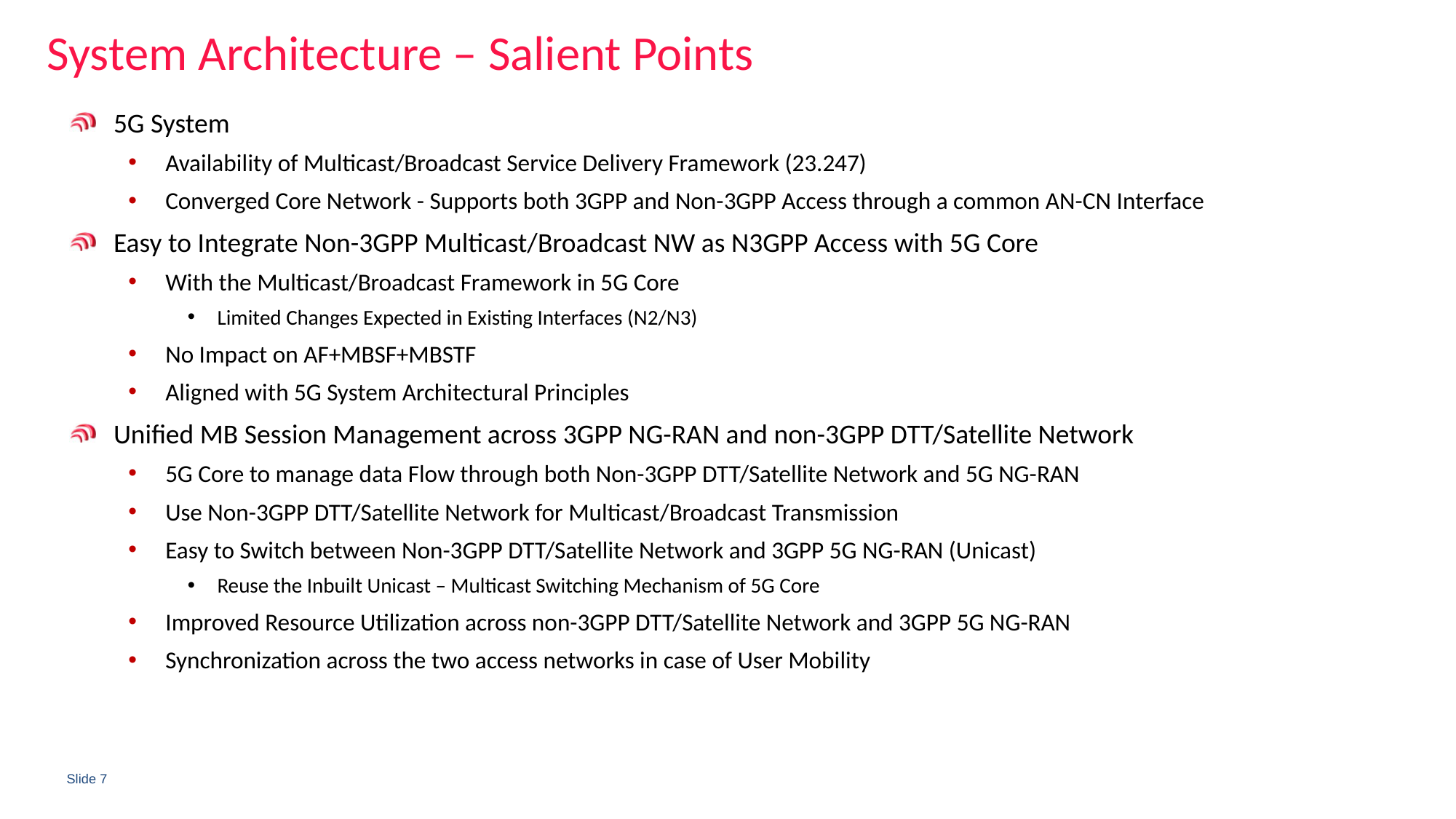

System Architecture – Salient Points
5G System
Availability of Multicast/Broadcast Service Delivery Framework (23.247)
Converged Core Network - Supports both 3GPP and Non-3GPP Access through a common AN-CN Interface
Easy to Integrate Non-3GPP Multicast/Broadcast NW as N3GPP Access with 5G Core
With the Multicast/Broadcast Framework in 5G Core
Limited Changes Expected in Existing Interfaces (N2/N3)
No Impact on AF+MBSF+MBSTF
Aligned with 5G System Architectural Principles
Unified MB Session Management across 3GPP NG-RAN and non-3GPP DTT/Satellite Network
5G Core to manage data Flow through both Non-3GPP DTT/Satellite Network and 5G NG-RAN
Use Non-3GPP DTT/Satellite Network for Multicast/Broadcast Transmission
Easy to Switch between Non-3GPP DTT/Satellite Network and 3GPP 5G NG-RAN (Unicast)
Reuse the Inbuilt Unicast – Multicast Switching Mechanism of 5G Core
Improved Resource Utilization across non-3GPP DTT/Satellite Network and 3GPP 5G NG-RAN
Synchronization across the two access networks in case of User Mobility